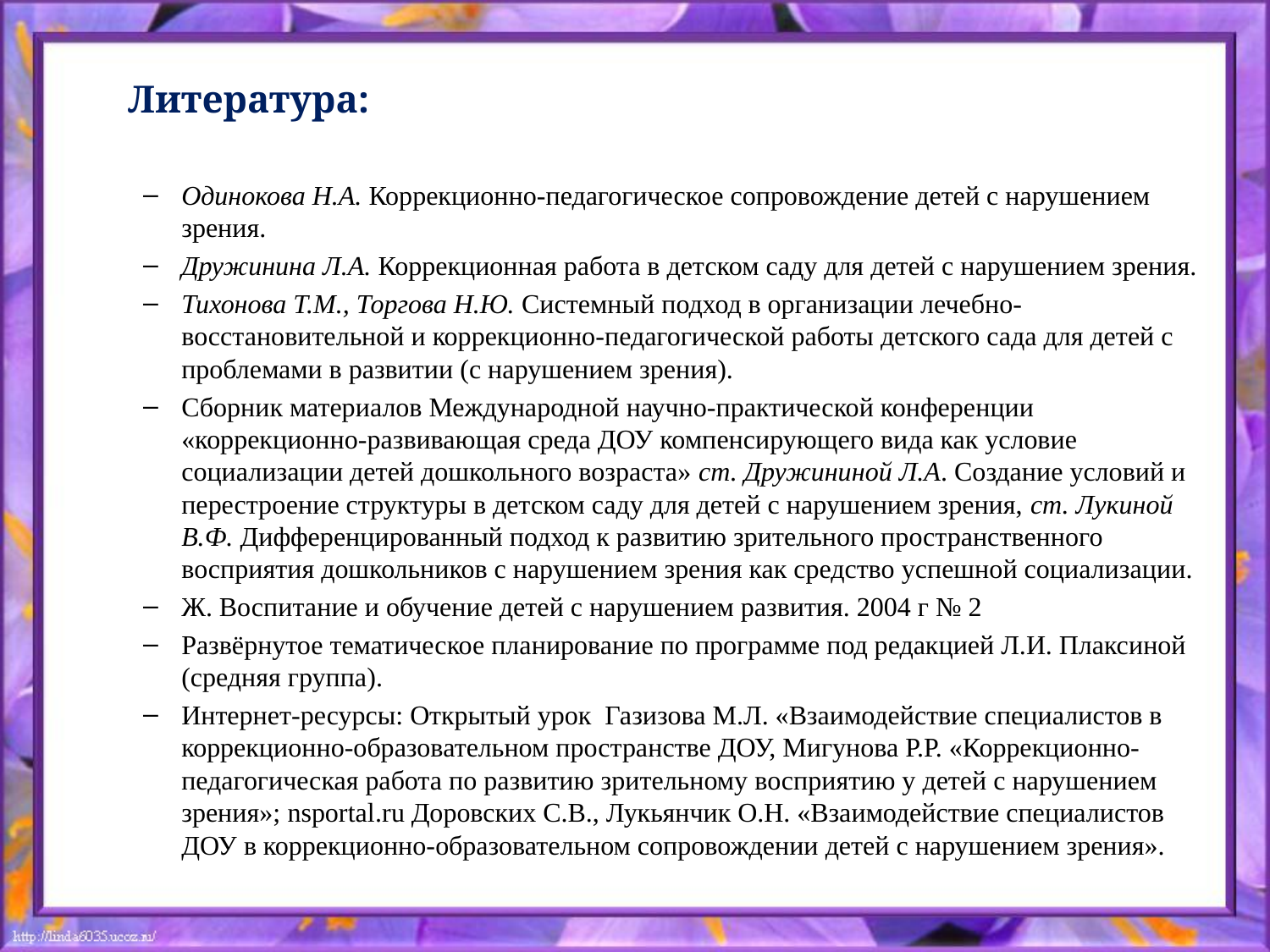

Литература:

	Одинокова Н.А. Коррекционно-педагогическое сопровождение детей с нарушением зрения.
Дружинина Л.А. Коррекционная работа в детском саду для детей с нарушением зрения.
Тихонова Т.М., Торгова Н.Ю. Системный подход в организации лечебно-восстановительной и коррекционно-педагогической работы детского сада для детей с проблемами в развитии (с нарушением зрения).
Сборник материалов Международной научно-практической конференции «коррекционно-развивающая среда ДОУ компенсирующего вида как условие социализации детей дошкольного возраста» ст. Дружининой Л.А. Создание условий и перестроение структуры в детском саду для детей с нарушением зрения, ст. Лукиной В.Ф. Дифференцированный подход к развитию зрительного пространственного восприятия дошкольников с нарушением зрения как средство успешной социализации.
Ж. Воспитание и обучение детей с нарушением развития. 2004 г № 2
Развёрнутое тематическое планирование по программе под редакцией Л.И. Плаксиной (средняя группа).
Интернет-ресурсы: Открытый урок  Газизова М.Л. «Взаимодействие специалистов в коррекционно-образовательном пространстве ДОУ, Мигунова Р.Р. «Коррекционно-педагогическая работа по развитию зрительному восприятию у детей с нарушением зрения»; nsportal.ru Доровских С.В., Лукьянчик О.Н. «Взаимодействие специалистов ДОУ в коррекционно-образовательном сопровождении детей с нарушением зрения».